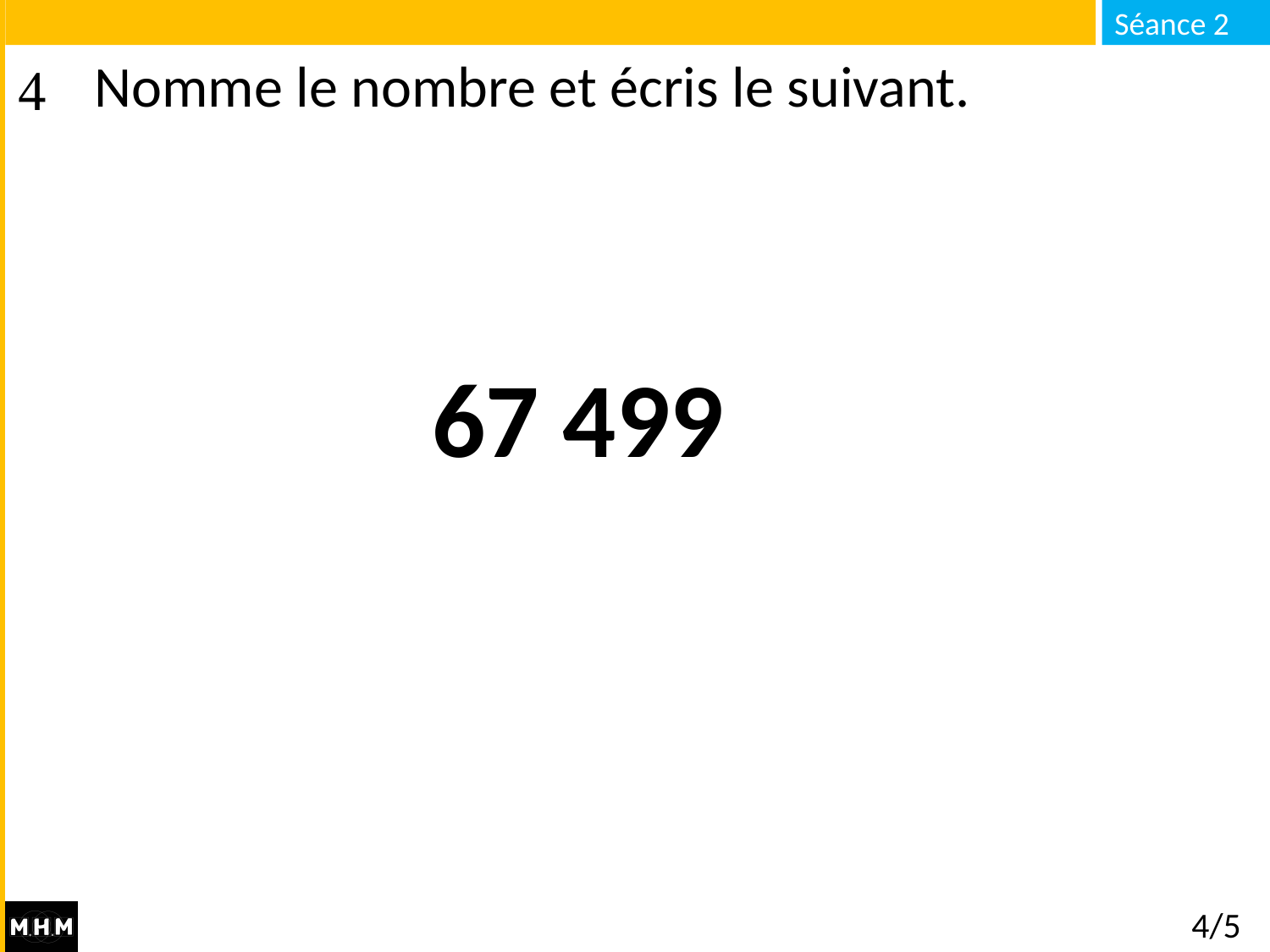

# Nomme le nombre et écris le suivant.
67 499
4/5